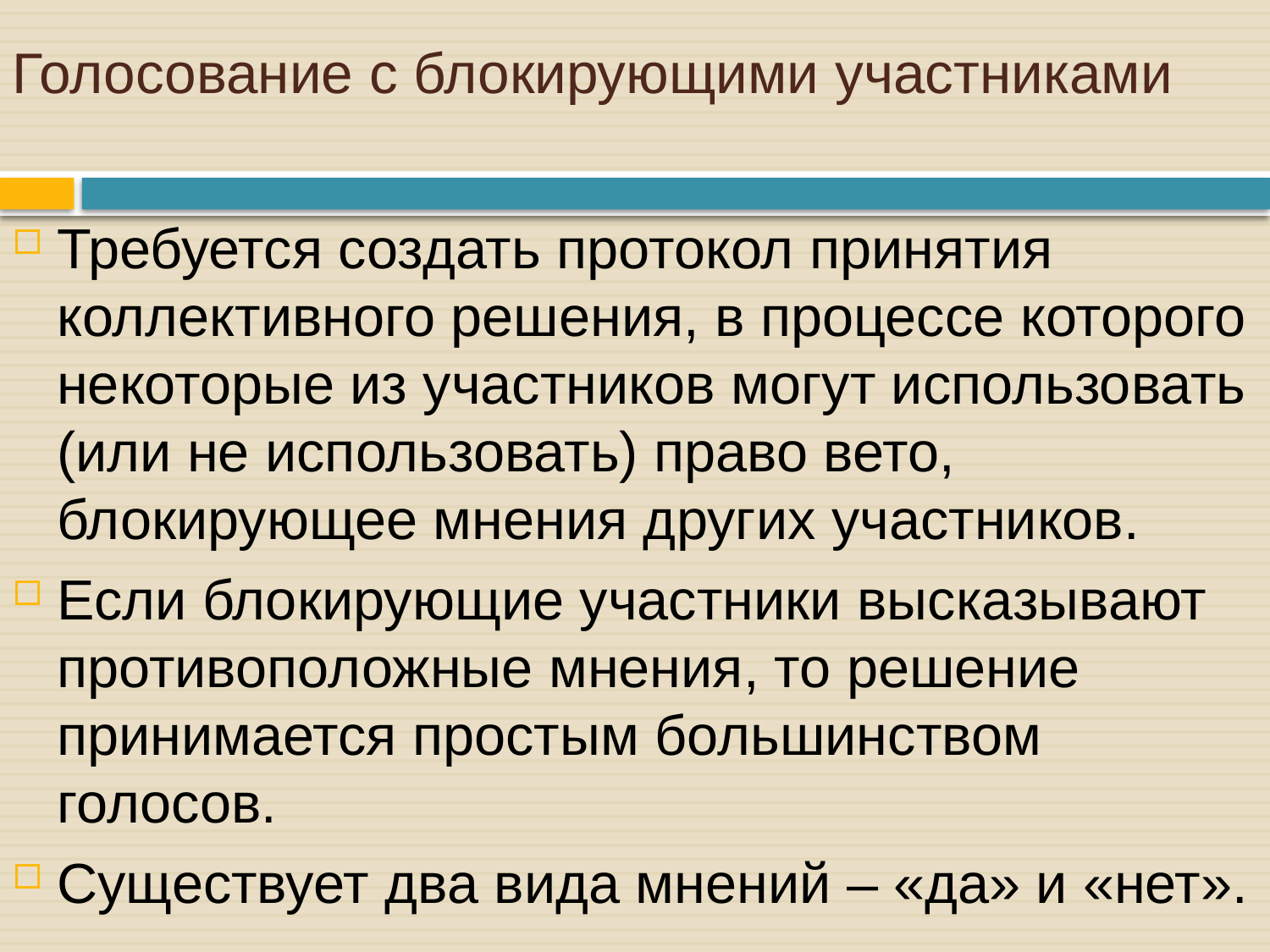

# Голосование с блокирующими участниками
Требуется создать протокол принятия коллективного решения, в процессе которого некоторые из участников могут использовать (или не использовать) право вето, блокирующее мнения других участников.
Если блокирующие участники высказывают противоположные мнения, то решение принимается простым большинством голосов.
Существует два вида мнений – «да» и «нет».